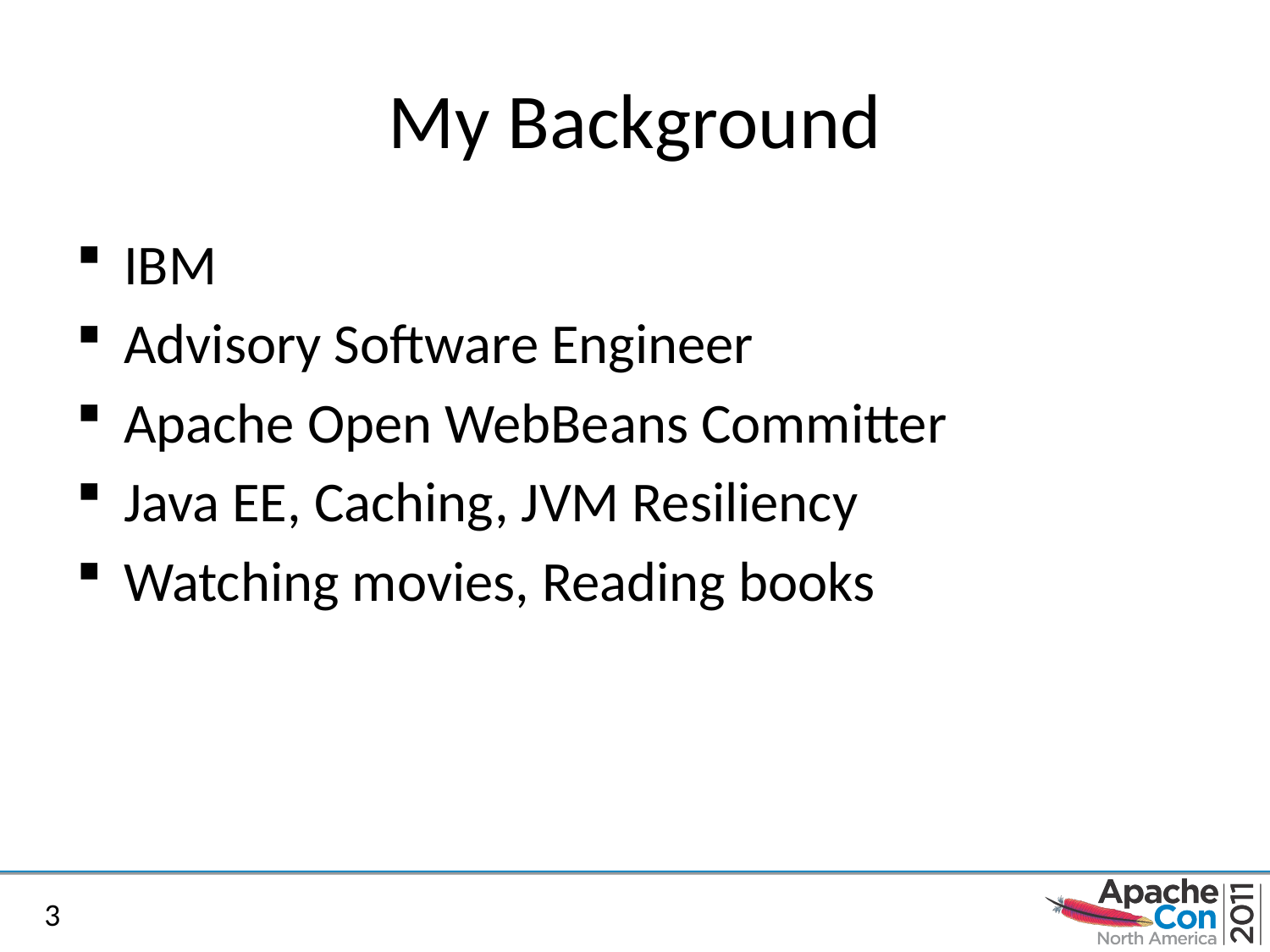

# My Background
IBM
Advisory Software Engineer
Apache Open WebBeans Committer
Java EE, Caching, JVM Resiliency
Watching movies, Reading books